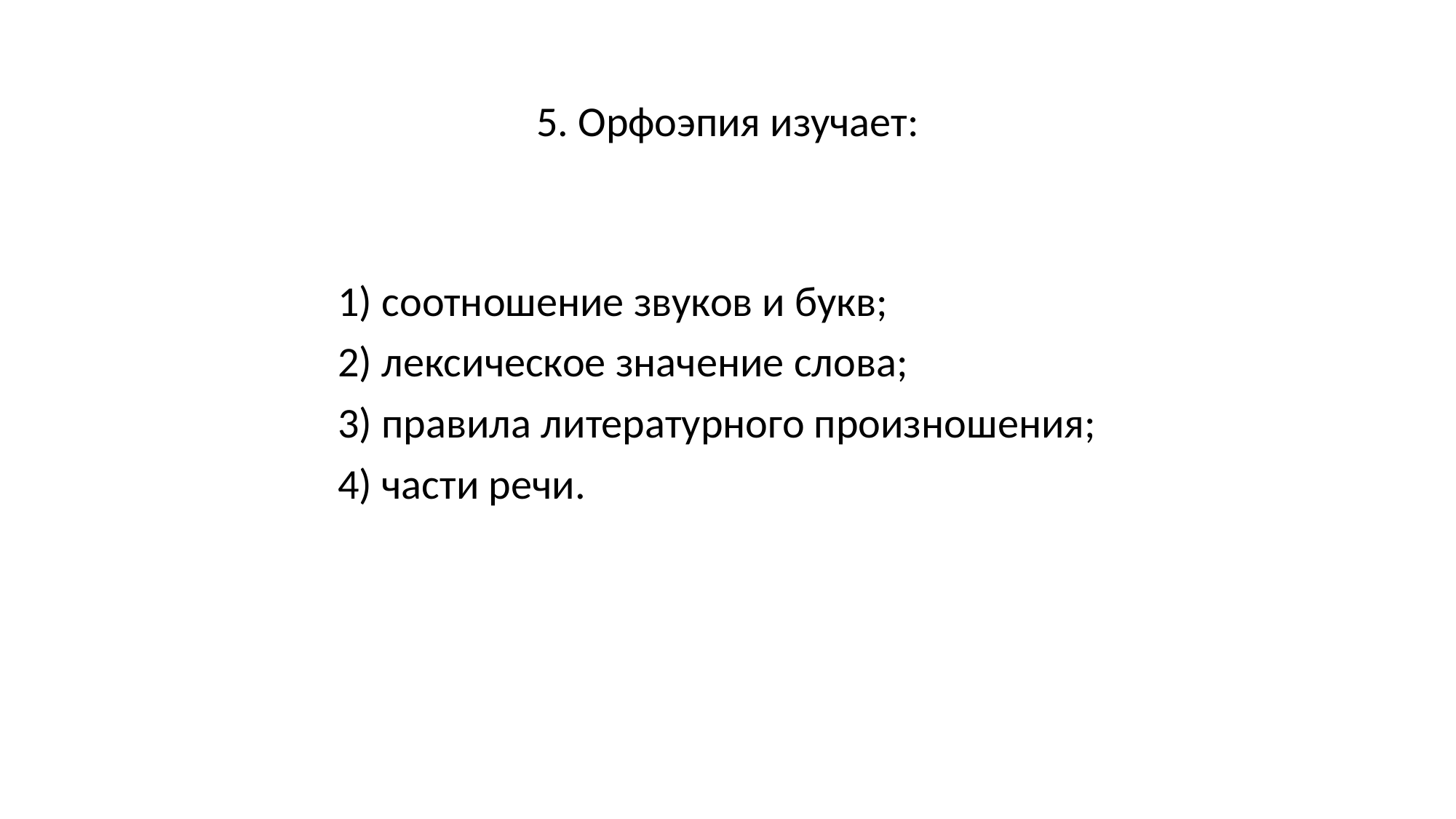

# 5. Орфоэпия изучает:
1) соотношение звуков и букв;
2) лексическое значение слова;
3) правила литературного произношения;
4) части речи.